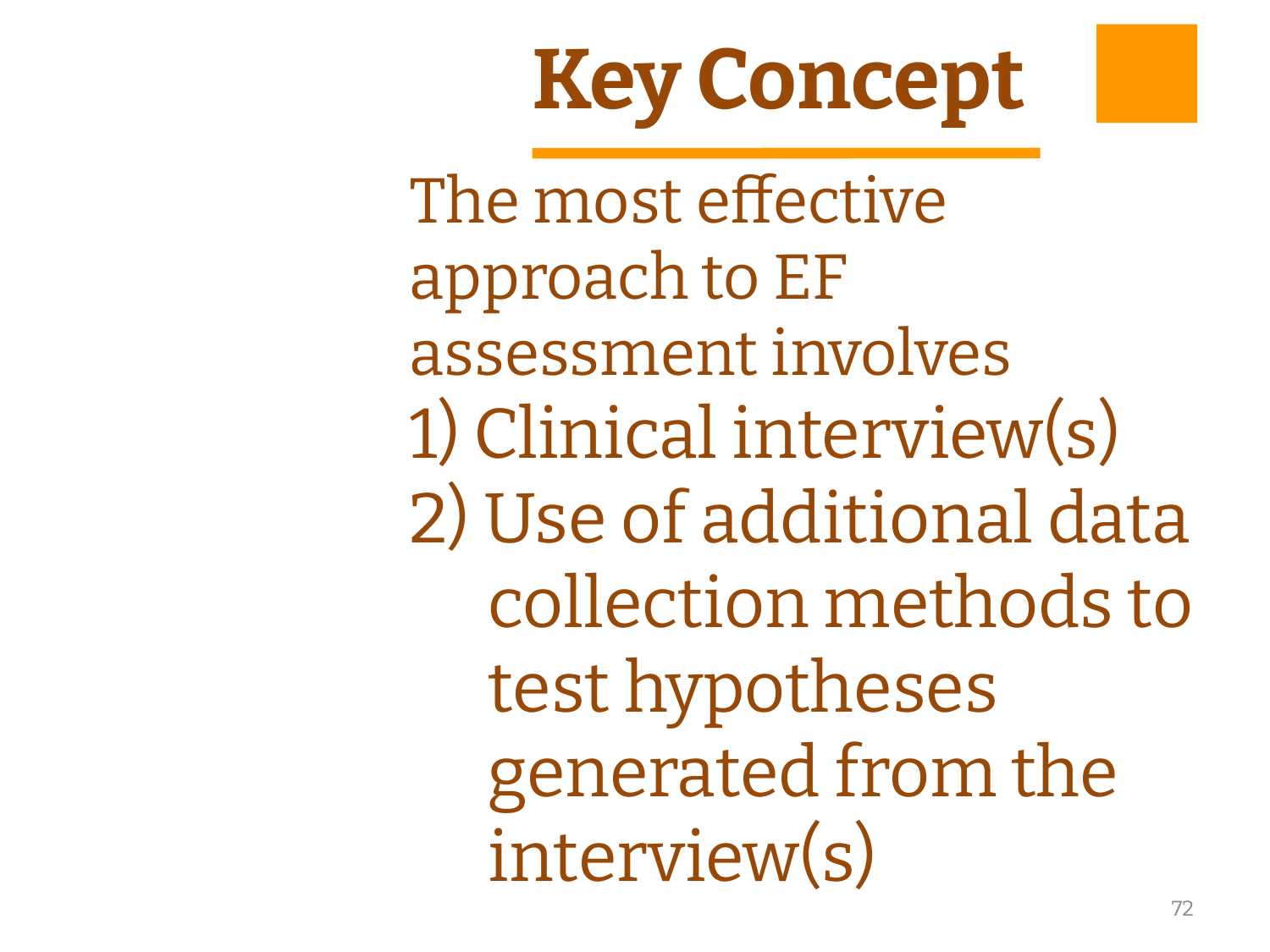

Key Concept

The most effective approach to EF assessment involves
1) Clinical interview(s)
2) Use of additional data collection methods to test hypotheses generated from the interview(s)
72